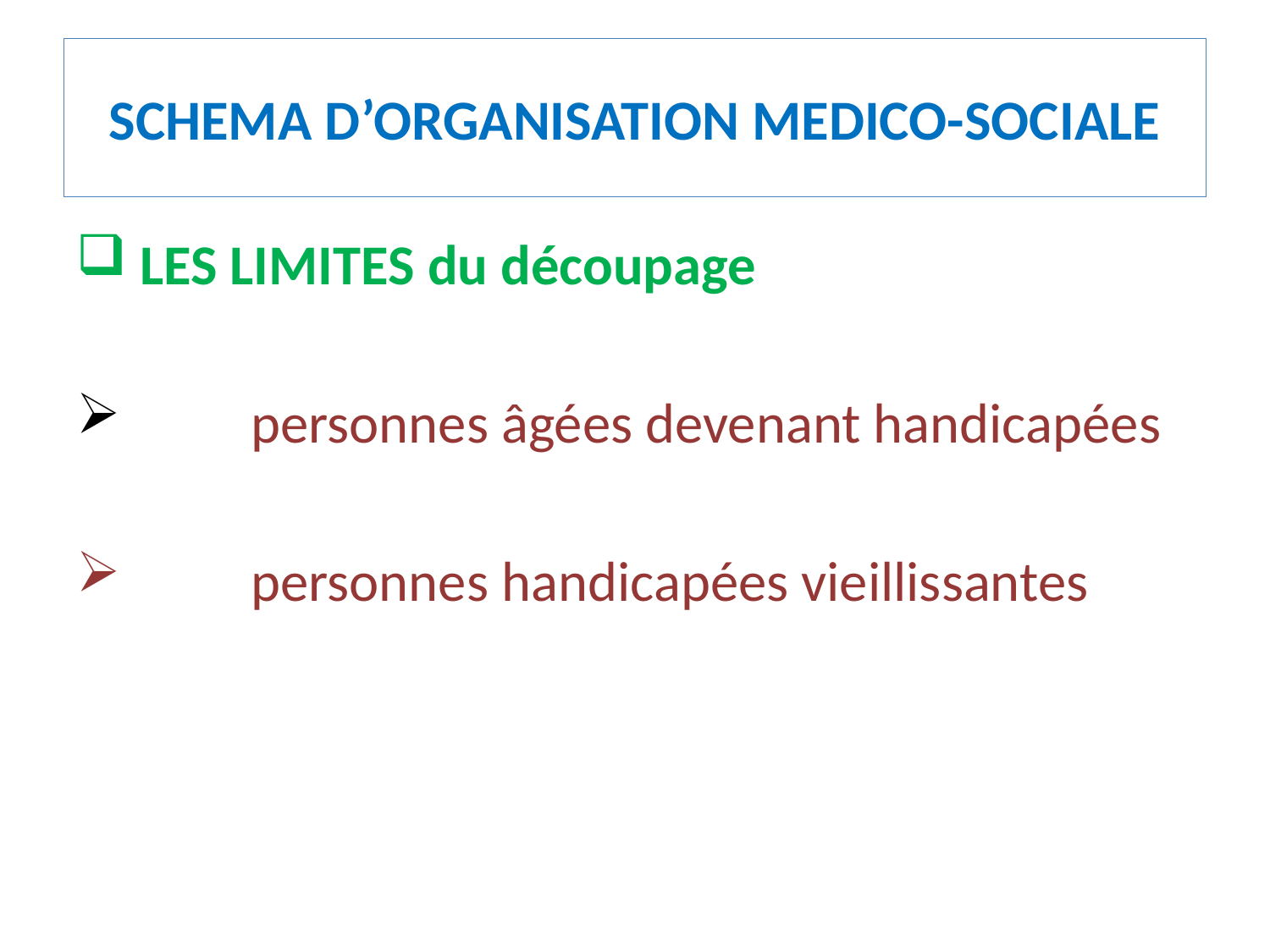

# SCHEMA D’ORGANISATION MEDICO-SOCIALE
 LES LIMITES du découpage

	personnes âgées devenant handicapées

	personnes handicapées vieillissantes